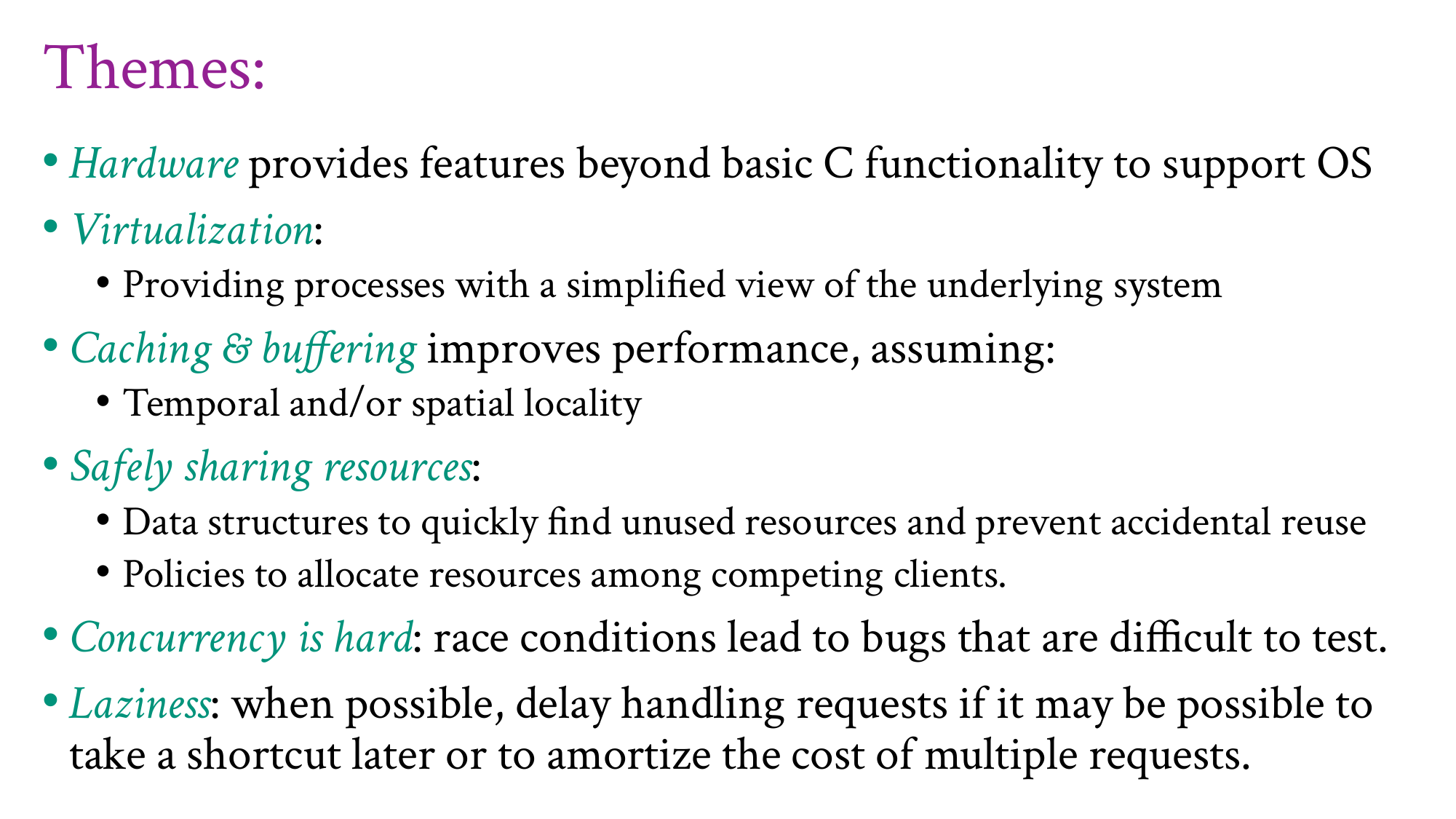

# Themes:
Hardware provides features beyond basic C functionality to support OS
Virtualization:
Providing processes with a simplified view of the underlying system
Caching & buffering improves performance, assuming:
Temporal and/or spatial locality
Safely sharing resources:
Data structures to quickly find unused resources and prevent accidental reuse
Policies to allocate resources among competing clients.
Concurrency is hard: race conditions lead to bugs that are difficult to test.
Laziness: when possible, delay handling requests if it may be possible to take a shortcut later or to amortize the cost of multiple requests.